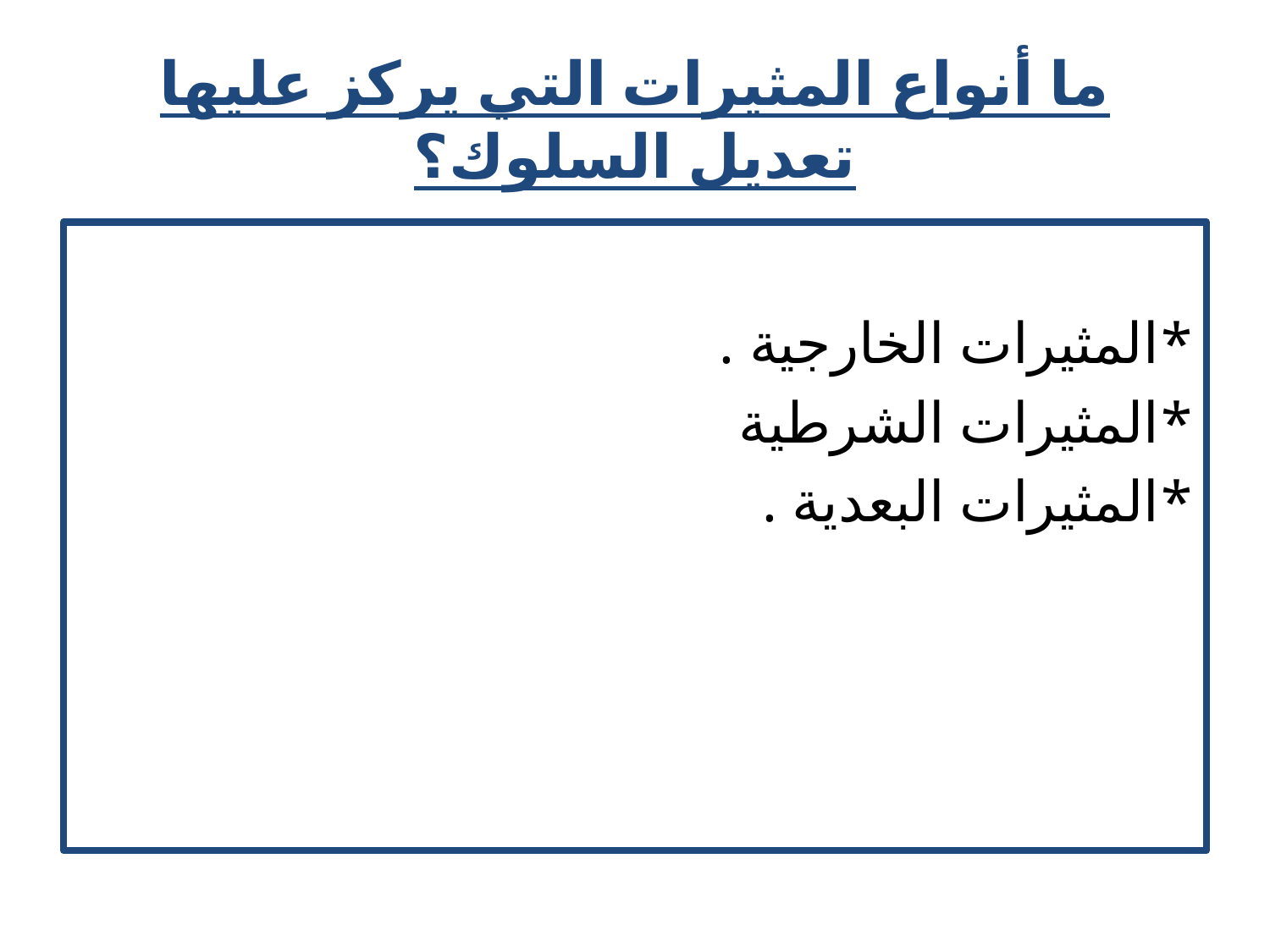

# ما أنواع المثيرات التي يركز عليها تعديل السلوك؟

*المثيرات الخارجية .
*المثيرات الشرطية
*المثيرات البعدية .